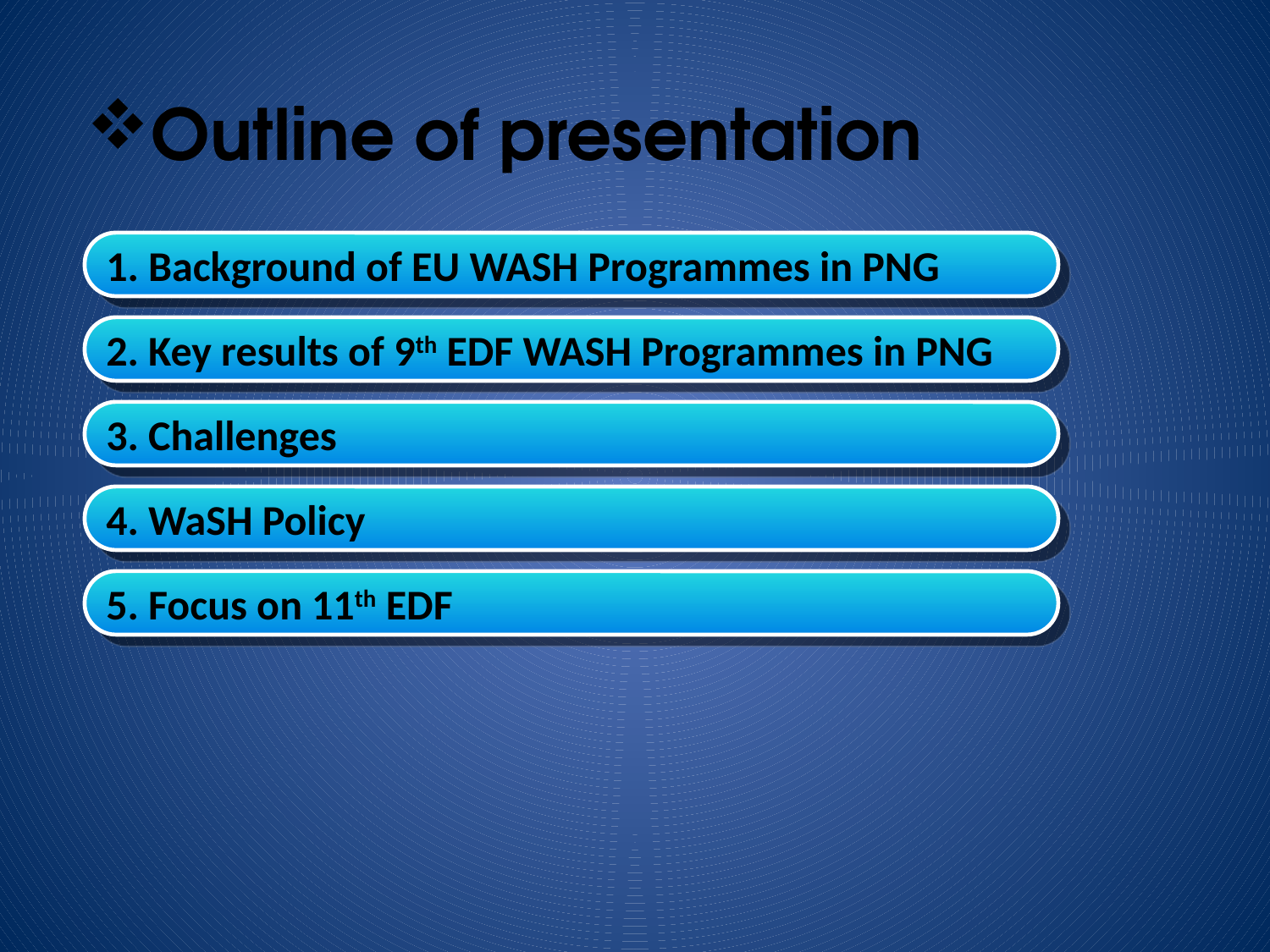

# Outline of presentation
1. Background of EU WASH Programmes in PNG
2. Key results of 9th EDF WASH Programmes in PNG
3. Challenges
4. WaSH Policy
5. Focus on 11th EDF